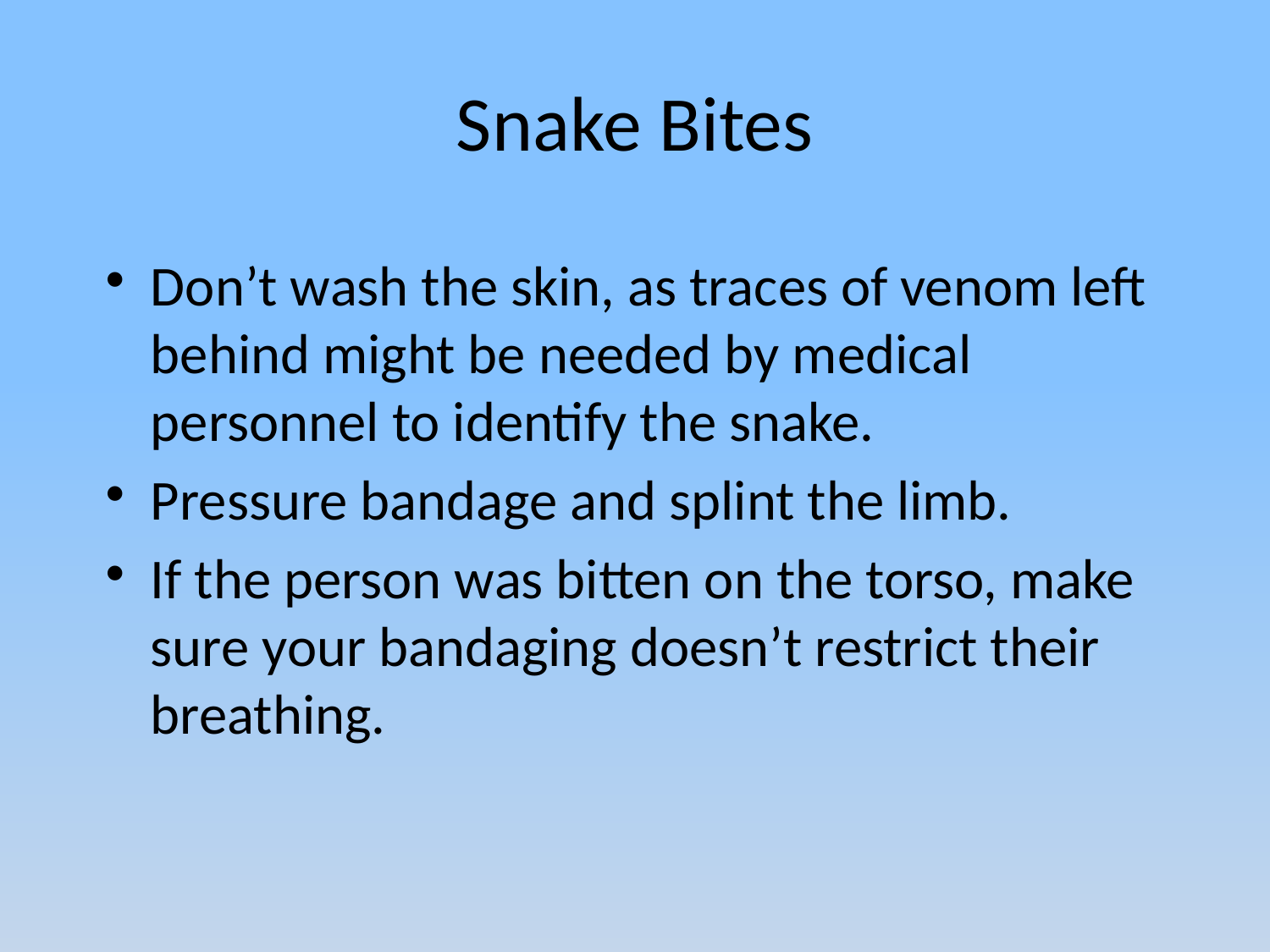

# Snake Bites
Don’t wash the skin, as traces of venom left behind might be needed by medical personnel to identify the snake.
Pressure bandage and splint the limb.
If the person was bitten on the torso, make sure your bandaging doesn’t restrict their breathing.